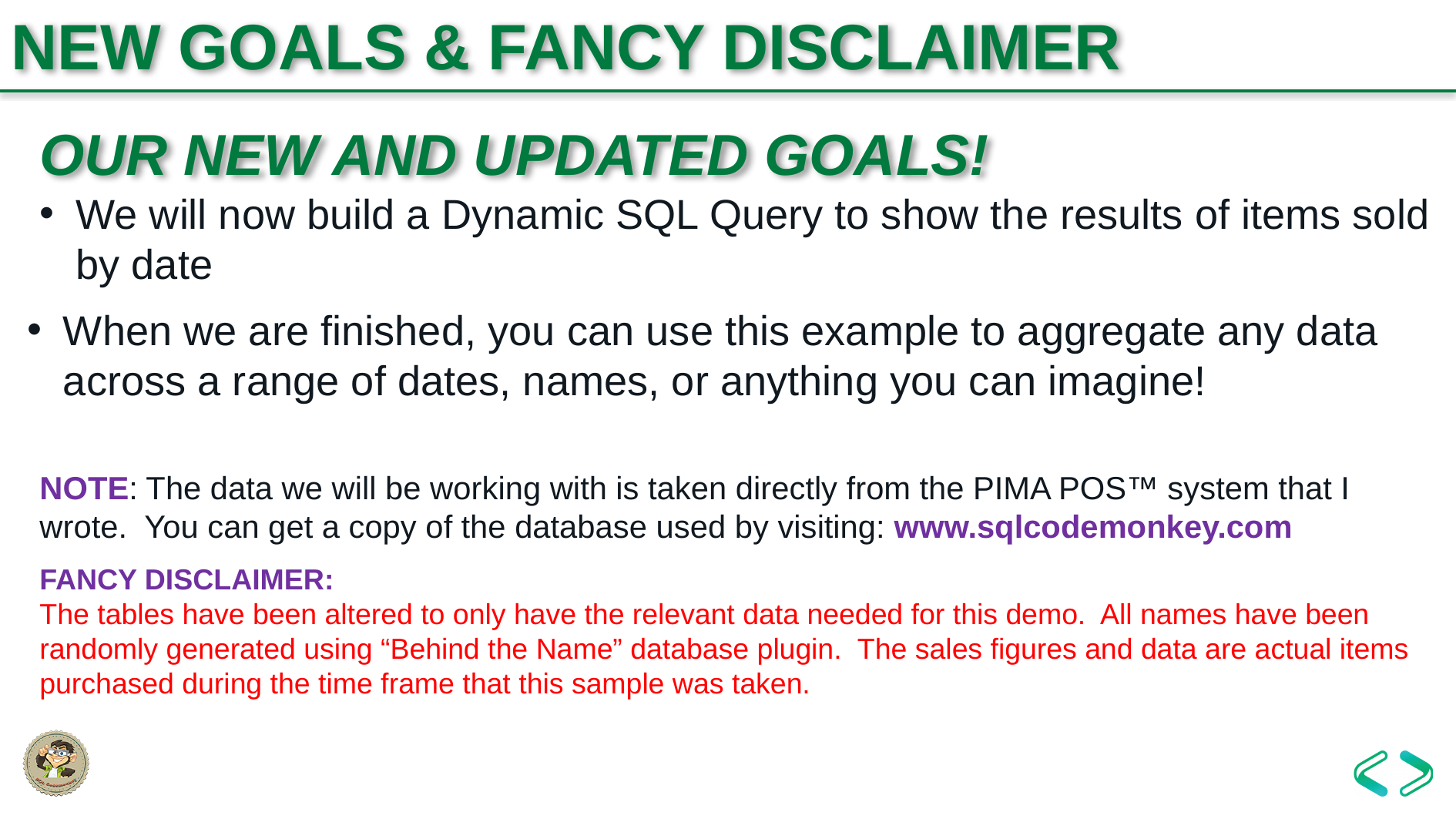

NEW GOALS & FANCY DISCLAIMER
OUR NEW AND UPDATED GOALS!
We will now build a Dynamic SQL Query to show the results of items sold by date
When we are finished, you can use this example to aggregate any data across a range of dates, names, or anything you can imagine!
NOTE: The data we will be working with is taken directly from the PIMA POS™ system that I wrote.  You can get a copy of the database used by visiting: www.sqlcodemonkey.com
FANCY DISCLAIMER:
The tables have been altered to only have the relevant data needed for this demo.  All names have been randomly generated using “Behind the Name” database plugin.  The sales figures and data are actual items purchased during the time frame that this sample was taken.